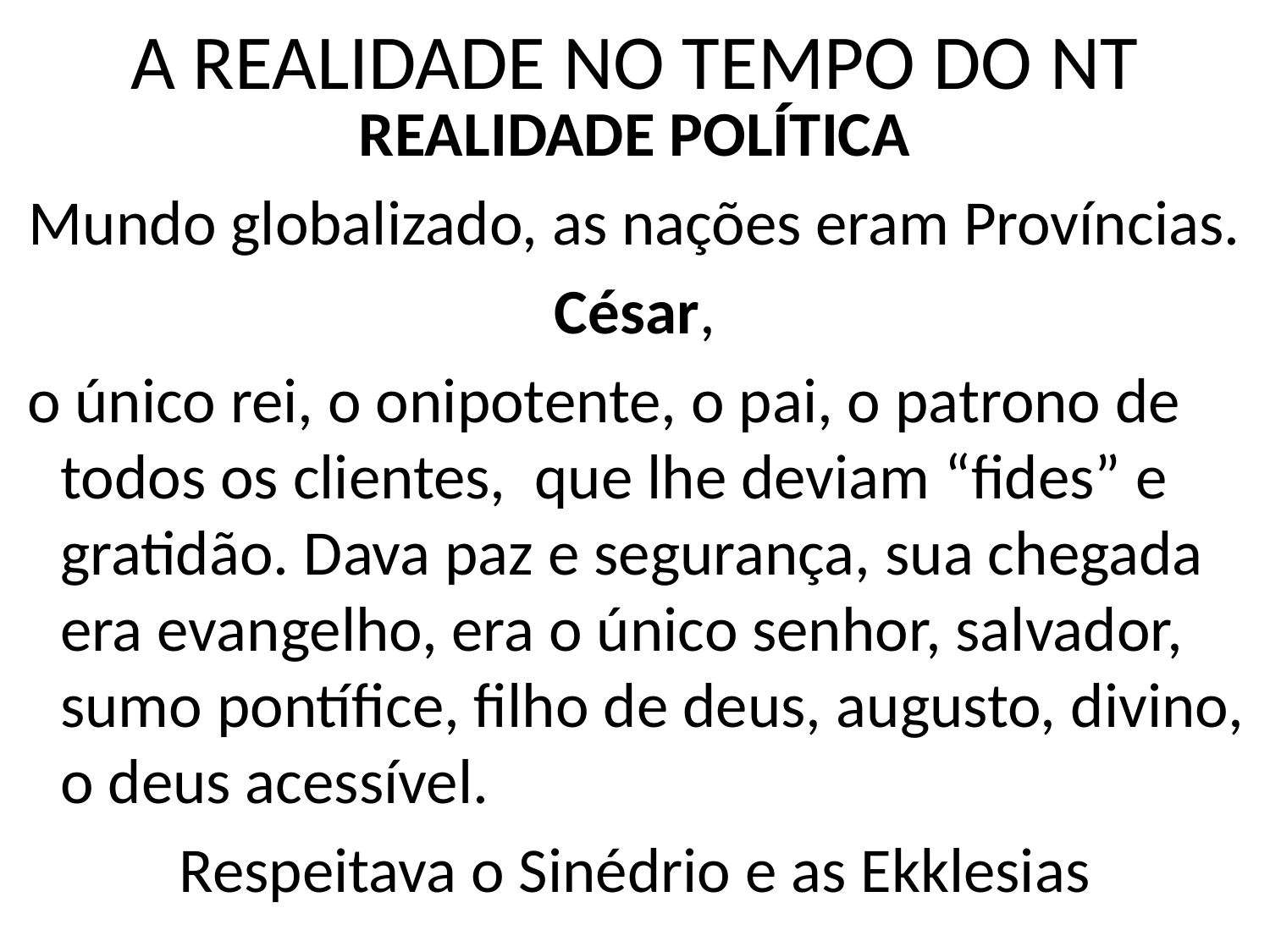

# A REALIDADE NO TEMPO DO NT
REALIDADE POLÍTICA
Mundo globalizado, as nações eram Províncias.
César,
 o único rei, o onipotente, o pai, o patrono de todos os clientes,  que lhe deviam “fides” e gratidão. Dava paz e segurança, sua chegada era evangelho, era o único senhor, salvador, sumo pontífice, filho de deus, augusto, divino, o deus acessível.
Respeitava o Sinédrio e as Ekklesias